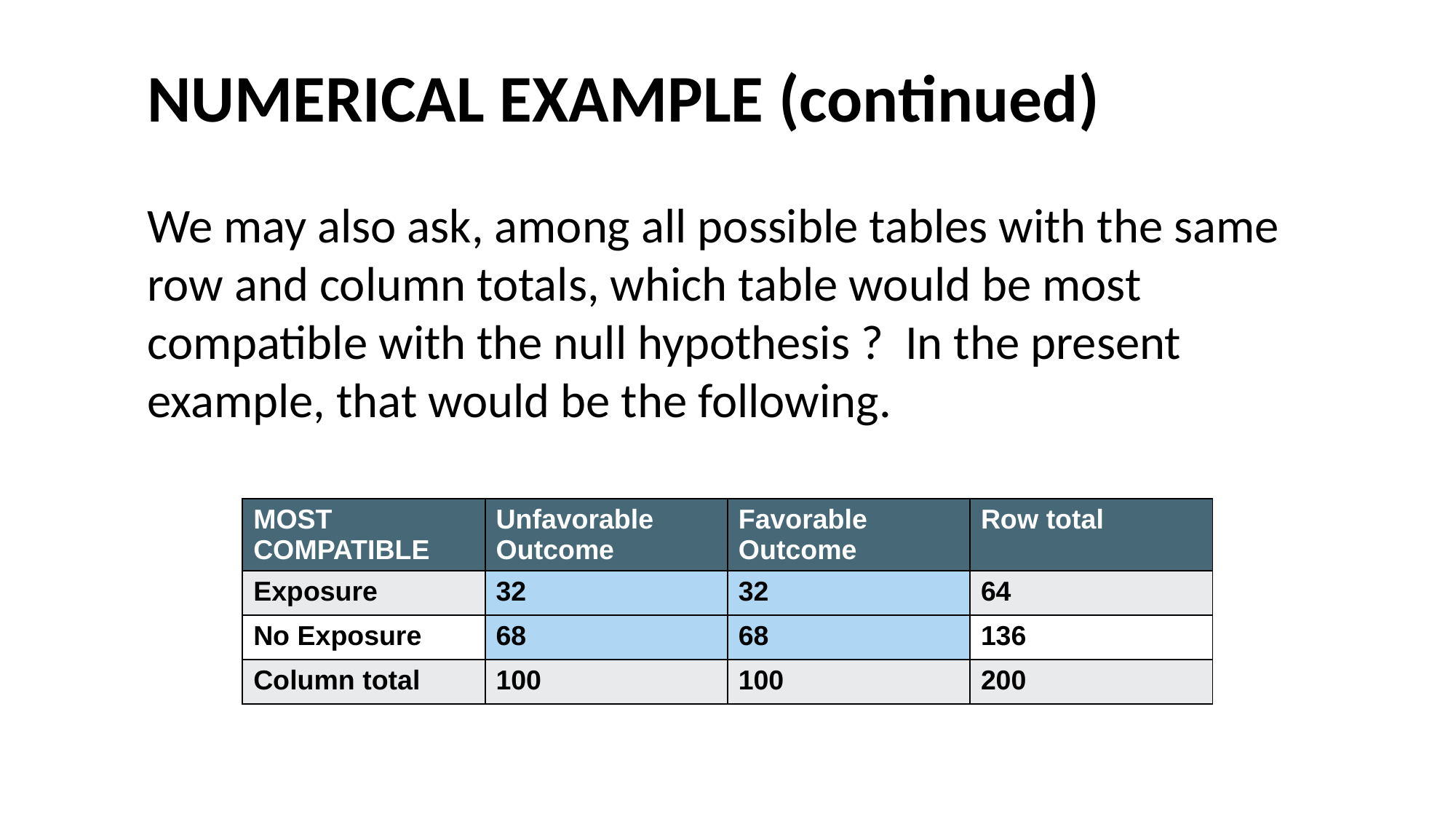

#
NUMERICAL EXAMPLE (continued)

We may also ask, among all possible tables with the same row and column totals, which table would be most compatible with the null hypothesis ?  In the present example, that would be the following.

| MOST COMPATIBLE | Unfavorable Outcome | Favorable Outcome | Row total |
| --- | --- | --- | --- |
| Exposure | 32 | 32 | 64 |
| No Exposure | 68 | 68 | 136 |
| Column total | 100 | 100 | 200 |